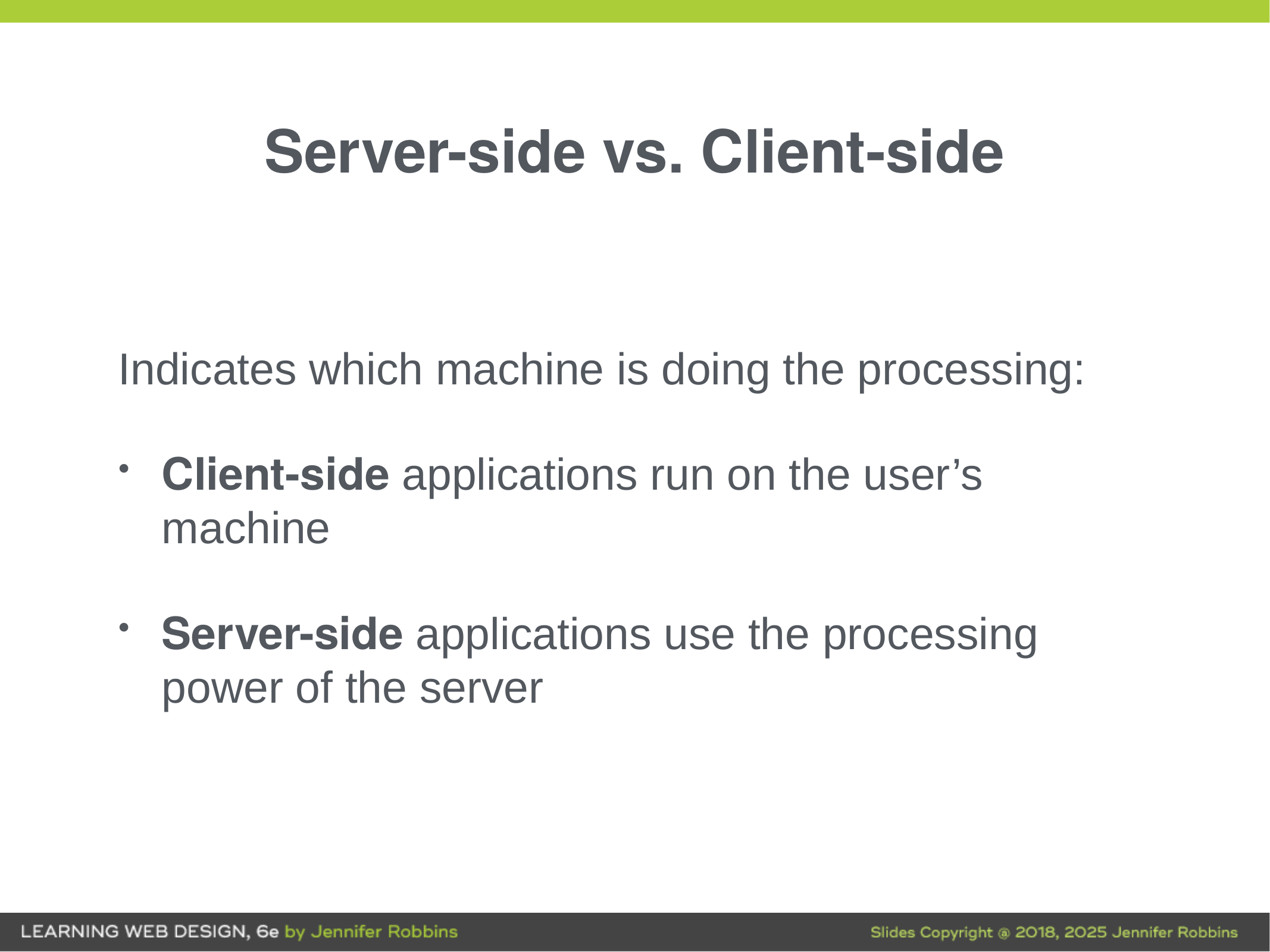

# Server-side vs. Client-side
Indicates which machine is doing the processing:
Client-side applications run on the user’s machine
Server-side applications use the processing power of the server